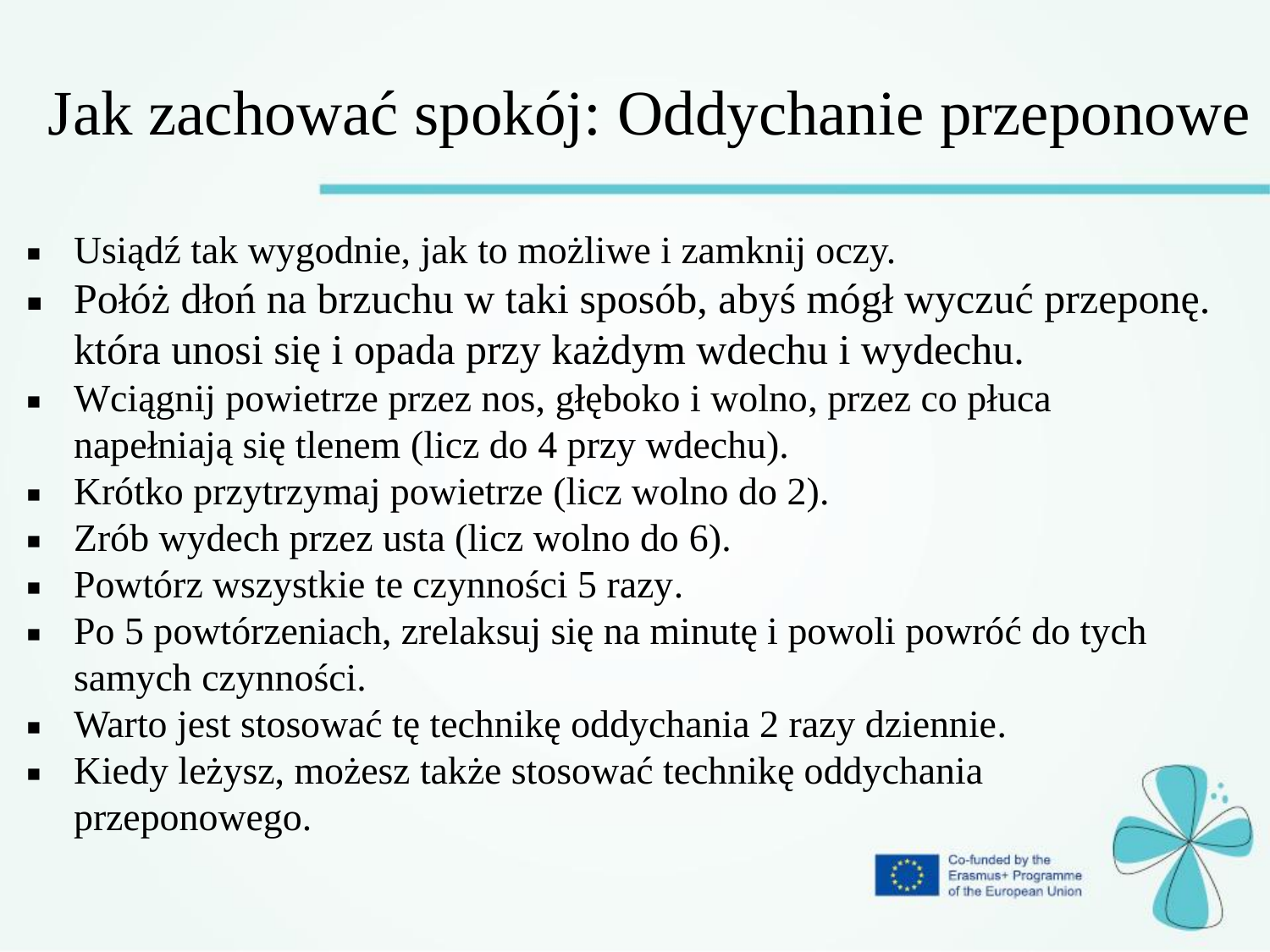

Jak zachować spokój: Oddychanie przeponowe
Usiądź tak wygodnie, jak to możliwe i zamknij oczy.
Połóż dłoń na brzuchu w taki sposób, abyś mógł wyczuć przeponę. która unosi się i opada przy każdym wdechu i wydechu.
Wciągnij powietrze przez nos, głęboko i wolno, przez co płuca napełniają się tlenem (licz do 4 przy wdechu).
Krótko przytrzymaj powietrze (licz wolno do 2).
Zrób wydech przez usta (licz wolno do 6).
Powtórz wszystkie te czynności 5 razy.
Po 5 powtórzeniach, zrelaksuj się na minutę i powoli powróć do tych samych czynności.
Warto jest stosować tę technikę oddychania 2 razy dziennie.
Kiedy leżysz, możesz także stosować technikę oddychania przeponowego.